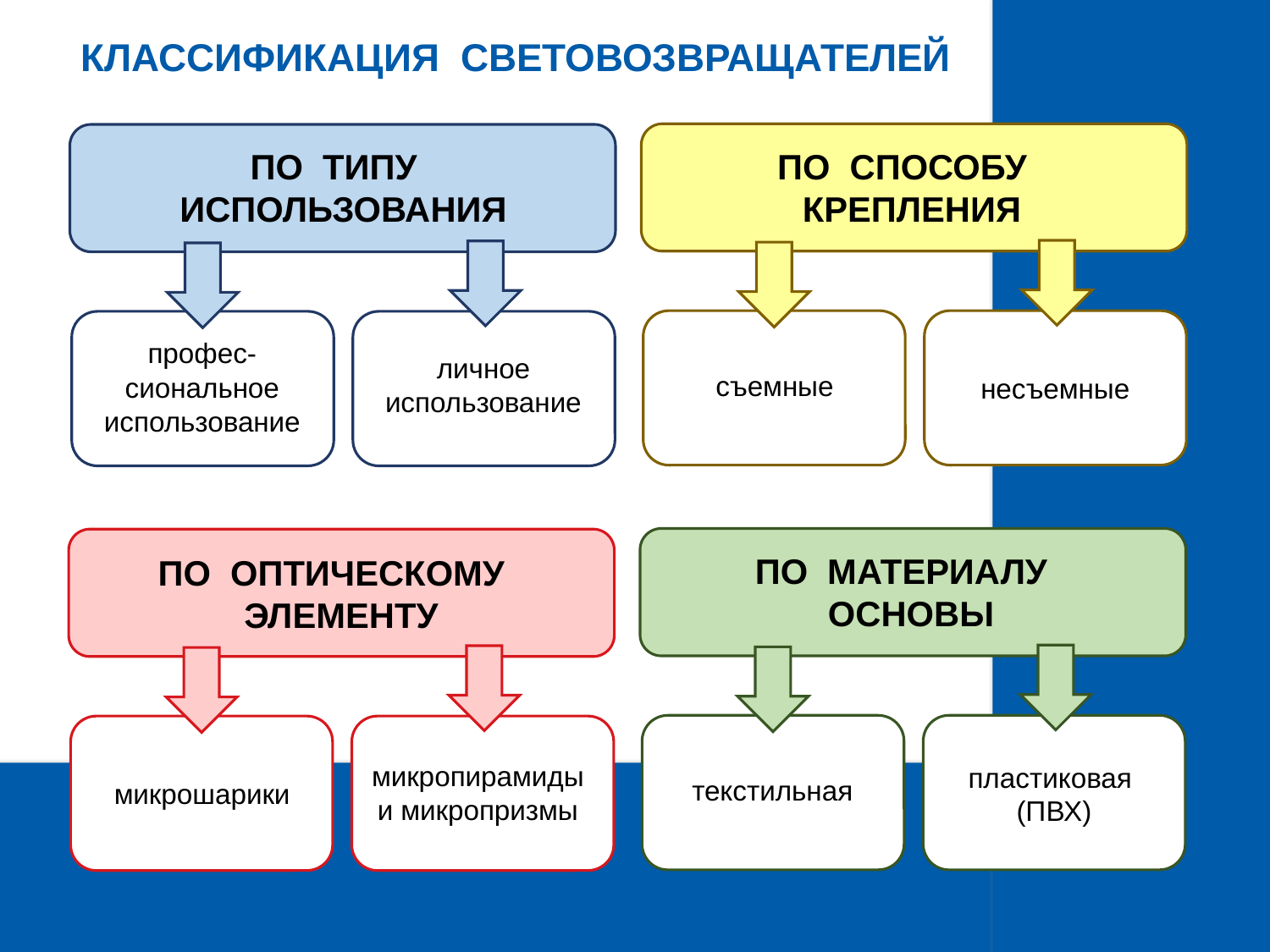

КЛАССИФИКАЦИЯ  СВЕТОВОЗВРАЩАТЕЛЕЙ

ПО  СПОСОБУ
КРЕПЛЕНИЯ

ПО  ТИПУ
ИСПОЛЬЗОВАНИЯ

съемные

несъемные

профес-сиональное
использование

личное использование

ПО  МАТЕРИАЛУ
ОСНОВЫ

ПО  ОПТИЧЕСКОМУ
ЭЛЕМЕНТУ

текстильная

пластиковая
(ПВХ)

микрошарики

микропирамиды
и микропризмы